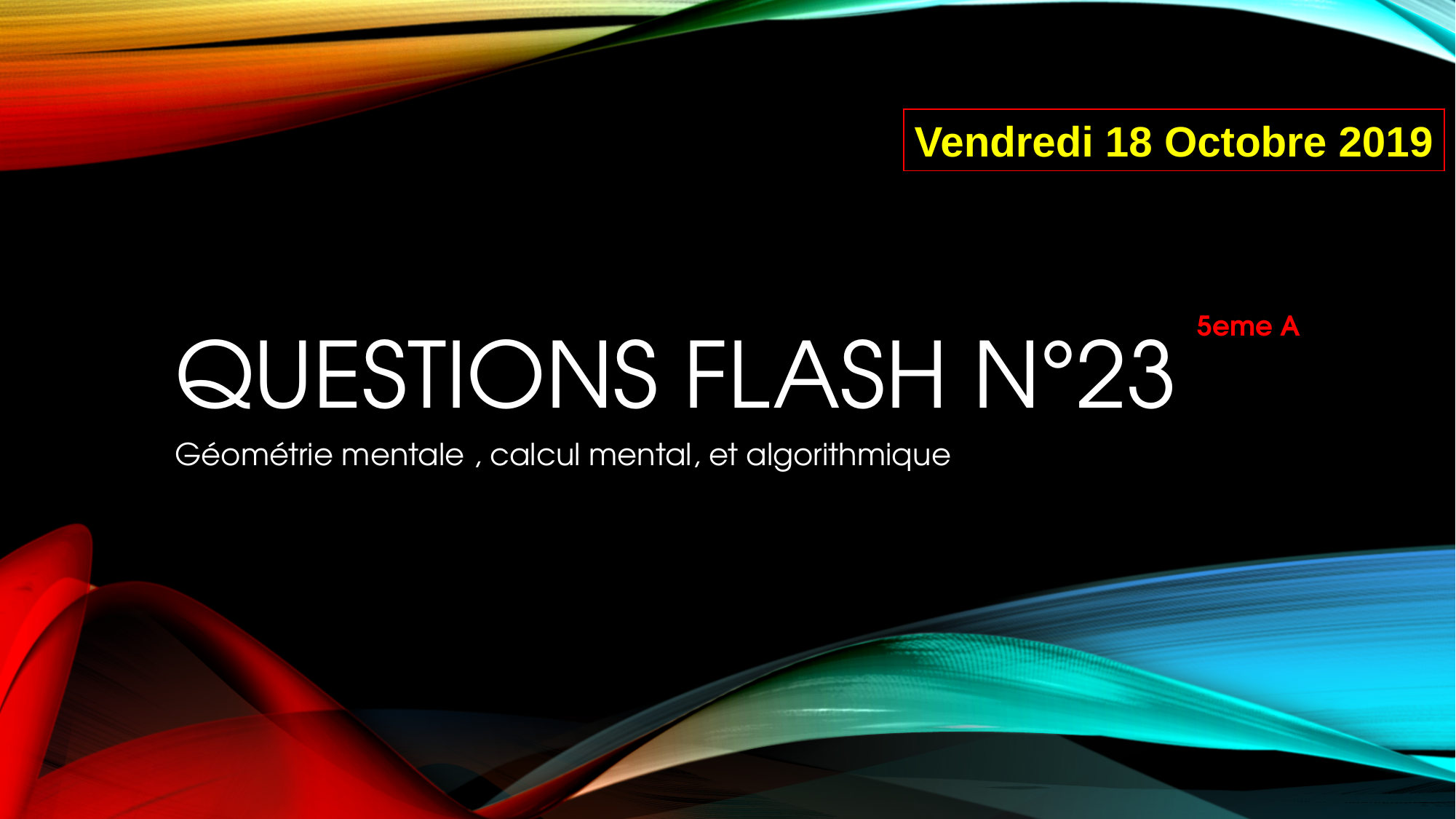

Vendredi 18 Octobre 2019
# Questions FLASH n°23
5eme A
Géométrie mentale , calcul mental, et algorithmique